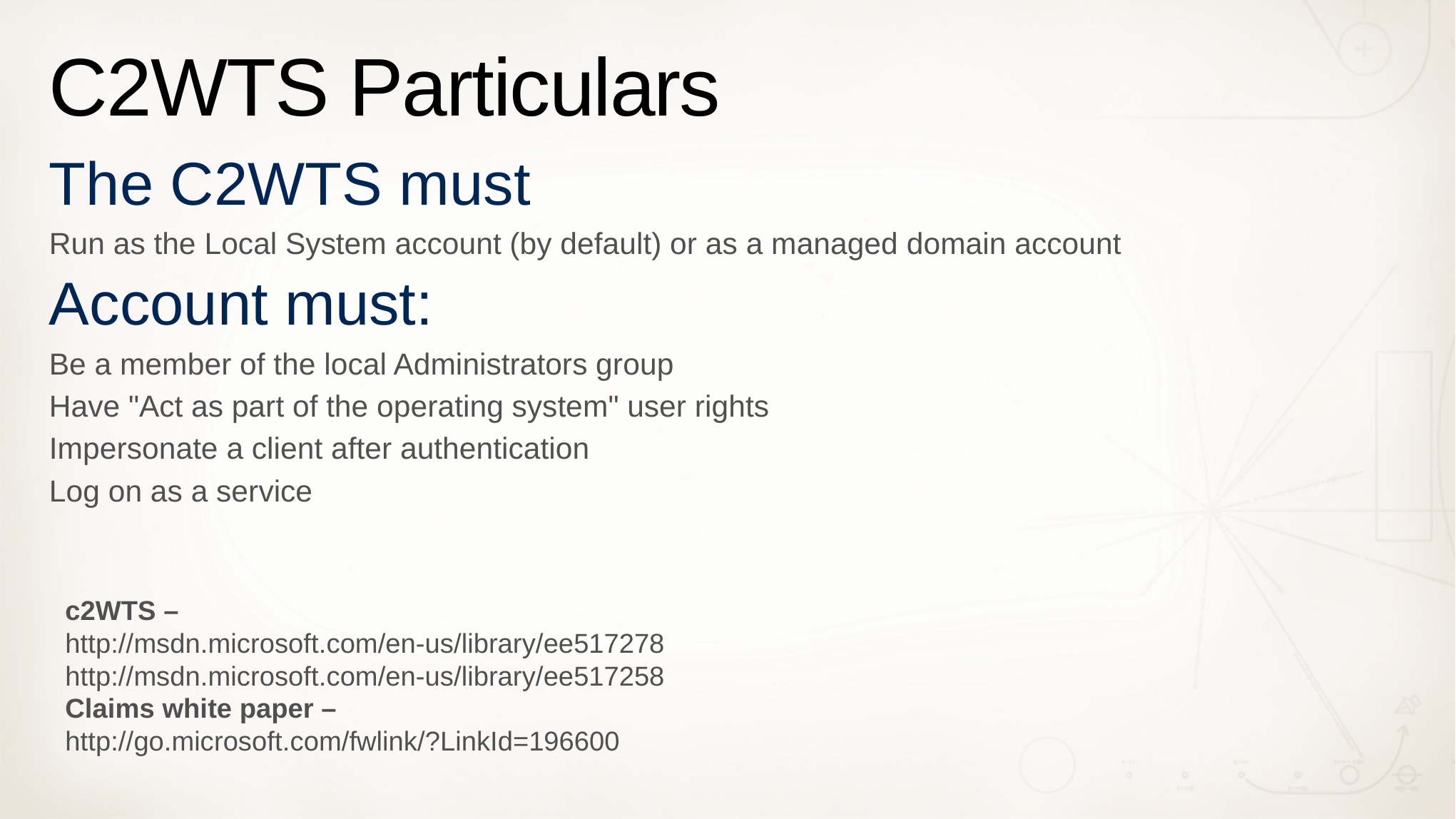

# C2WTS Particulars
The C2WTS must
Run as the Local System account (by default) or as a managed domain account
Account must:
Be a member of the local Administrators group
Have "Act as part of the operating system" user rights
Impersonate a client after authentication
Log on as a service

c2WTS –
http://msdn.microsoft.com/en-us/library/ee517278
http://msdn.microsoft.com/en-us/library/ee517258
Claims white paper –
http://go.microsoft.com/fwlink/?LinkId=196600